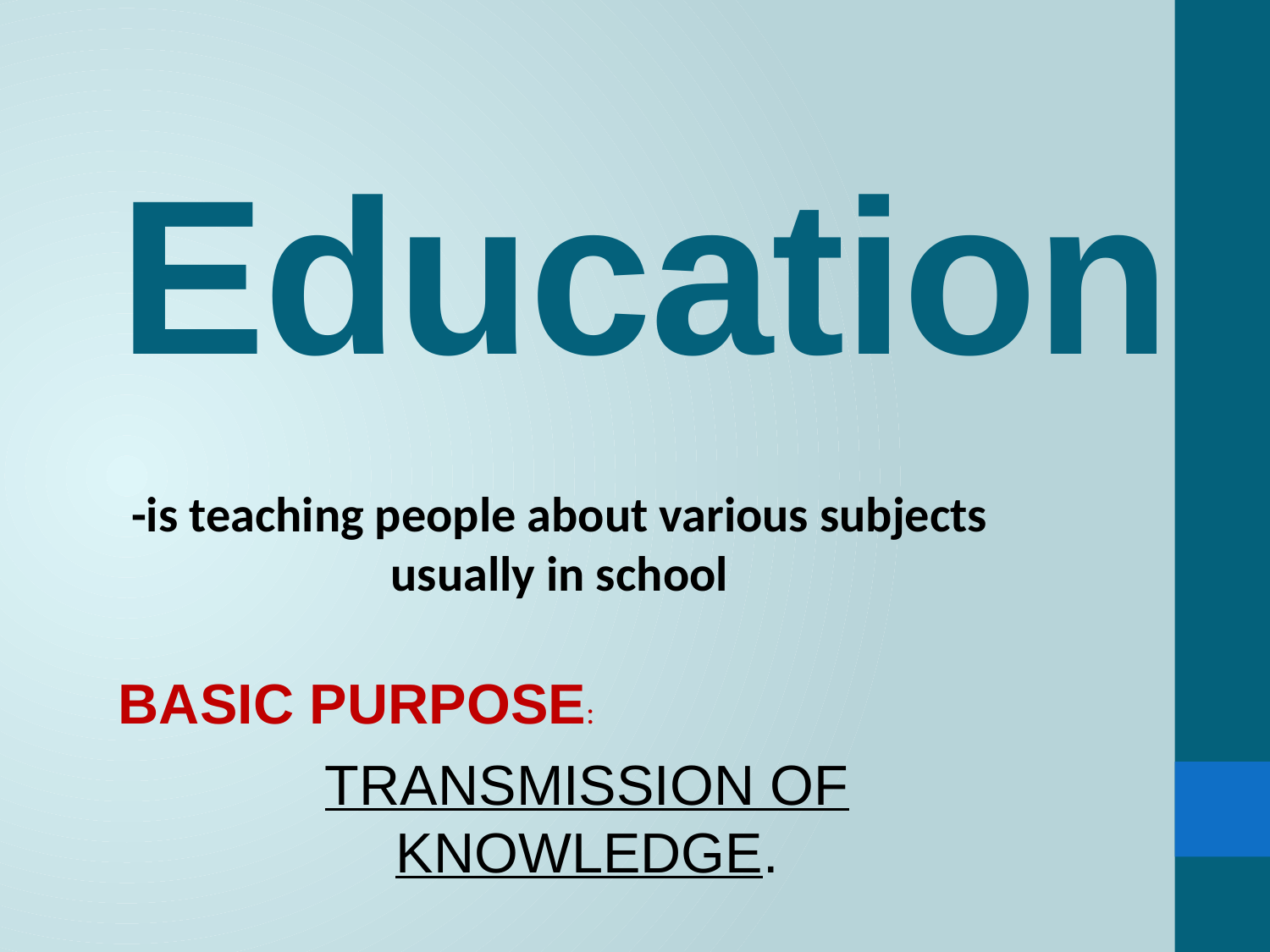

# Education
-is teaching people about various subjects usually in school
BASIC PURPOSE:
TRANSMISSION OF KNOWLEDGE.